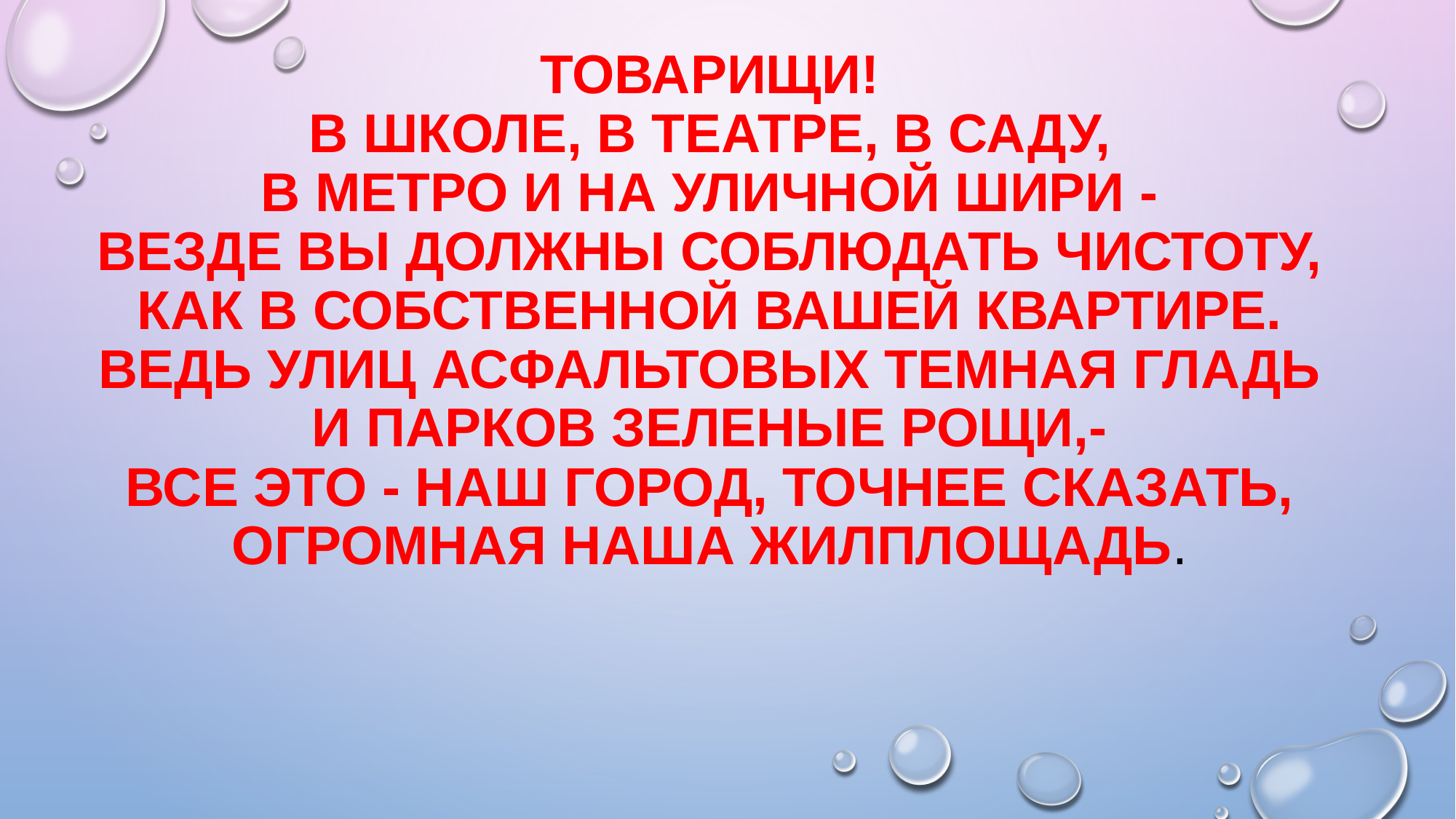

# Товарищи! В школе, в театре, в саду, В метро и на уличной шири - Везде вы должны соблюдать чистоту, Как в собственной вашей квартире. Ведь улиц асфальтовых темная гладь И парков зеленые рощи,- Все это - наш город, точнее сказать, Огромная наша жилплощадь.